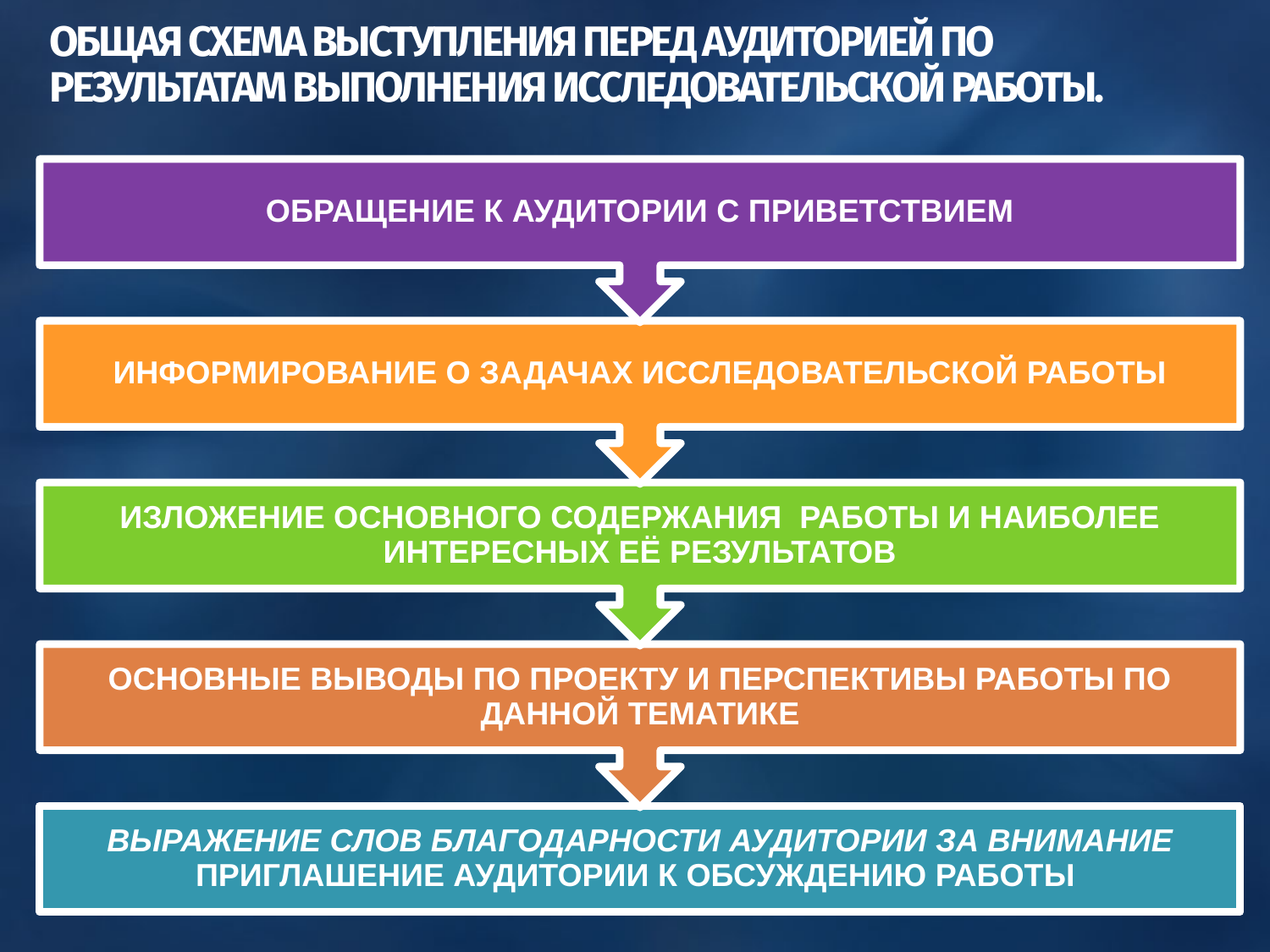

# ОБЩАЯ СХЕМА ВЫСТУПЛЕНИЯ ПЕРЕД АУДИТОРИЕЙ ПО РЕЗУЛЬТАТАМ ВЫПОЛНЕНИЯ ИССЛЕДОВАТЕЛЬСКОЙ РАБОТЫ.
ВЫРАЖЕНИЕ СЛОВ БЛАГОДАРНОСТИ АУДИТОРИИ ЗА ВНИМАНИЕ ПРИГЛАШЕНИЕ АУДИТОРИИ К ОБСУЖДЕНИЮ РАБОТЫ
ОСНОВНЫЕ ВЫВОДЫ ПО ПРОЕКТУ И ПЕРСПЕКТИВЫ РАБОТЫ ПО ДАННОЙ ТЕМАТИКЕ
ИЗЛОЖЕНИЕ ОСНОВНОГО СОДЕРЖАНИЯ  РАБОТЫ И НАИБОЛЕЕ ИНТЕРЕСНЫХ ЕЁ РЕЗУЛЬТАТОВ
ИНФОРМИРОВАНИЕ О ЗАДАЧАХ ИССЛЕДОВАТЕЛЬСКОЙ РАБОТЫ
ОБРАЩЕНИЕ К АУДИТОРИИ С ПРИВЕТСТВИЕМ